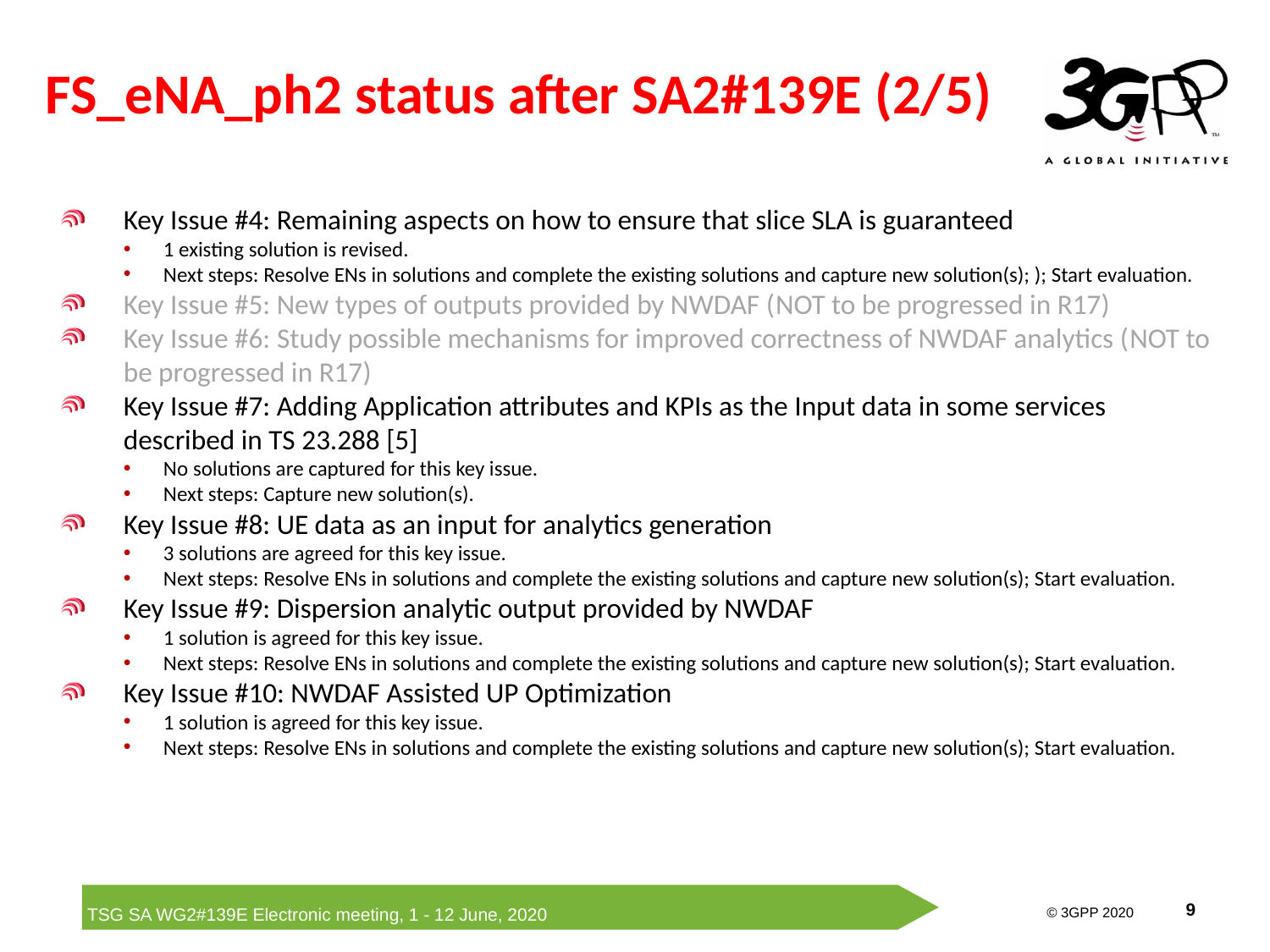

# FS_eNA_ph2 status after SA2#139E (2/5)
Key Issue #4: Remaining aspects on how to ensure that slice SLA is guaranteed
1 existing solution is revised.
Next steps: Resolve ENs in solutions and complete the existing solutions and capture new solution(s); ); Start evaluation.
Key Issue #5: New types of outputs provided by NWDAF (NOT to be progressed in R17)
Key Issue #6: Study possible mechanisms for improved correctness of NWDAF analytics (NOT to be progressed in R17)
Key Issue #7: Adding Application attributes and KPIs as the Input data in some services described in TS 23.288 [5]
No solutions are captured for this key issue.
Next steps: Capture new solution(s).
Key Issue #8: UE data as an input for analytics generation
3 solutions are agreed for this key issue.
Next steps: Resolve ENs in solutions and complete the existing solutions and capture new solution(s); Start evaluation.
Key Issue #9: Dispersion analytic output provided by NWDAF
1 solution is agreed for this key issue.
Next steps: Resolve ENs in solutions and complete the existing solutions and capture new solution(s); Start evaluation.
Key Issue #10: NWDAF Assisted UP Optimization
1 solution is agreed for this key issue.
Next steps: Resolve ENs in solutions and complete the existing solutions and capture new solution(s); Start evaluation.